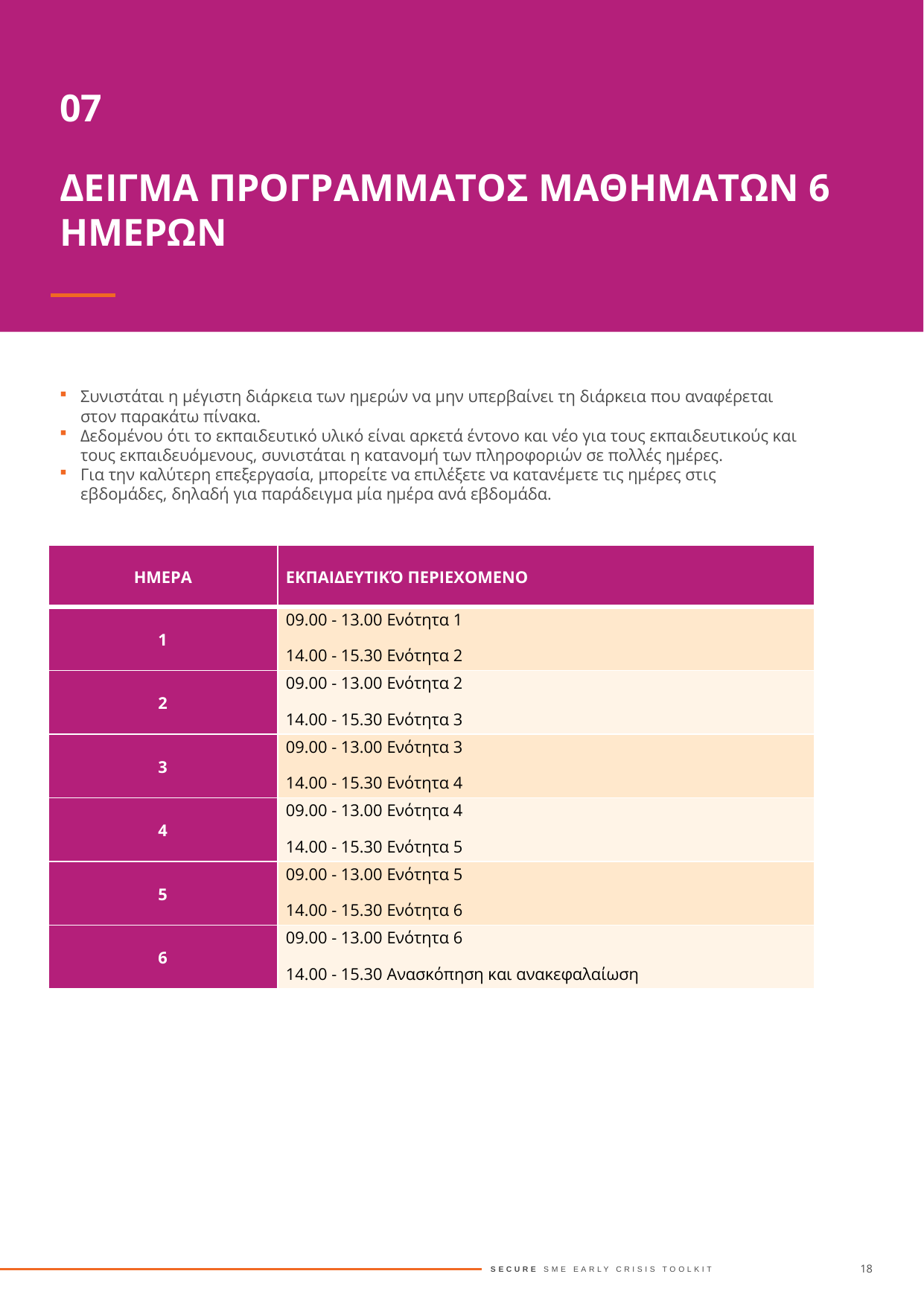

07
ΔΕΙΓΜΑ ΠΡΟΓΡΑΜΜΑΤΟΣ ΜΑΘΗΜΑΤΩΝ 6 ΗΜΕΡΩΝ
Συνιστάται η μέγιστη διάρκεια των ημερών να μην υπερβαίνει τη διάρκεια που αναφέρεται στον παρακάτω πίνακα.
Δεδομένου ότι το εκπαιδευτικό υλικό είναι αρκετά έντονο και νέο για τους εκπαιδευτικούς και τους εκπαιδευόμενους, συνιστάται η κατανομή των πληροφοριών σε πολλές ημέρες.
Για την καλύτερη επεξεργασία, μπορείτε να επιλέξετε να κατανέμετε τις ημέρες στις εβδομάδες, δηλαδή για παράδειγμα μία ημέρα ανά εβδομάδα.
| ΗΜΕΡΑ | ΕΚΠΑΙΔΕΥΤΙΚΌ ΠΕΡΙΕΧΟΜΕΝΟ |
| --- | --- |
| 1 | 09.00 - 13.00 Ενότητα 1 14.00 - 15.30 Ενότητα 2 |
| 2 | 09.00 - 13.00 Ενότητα 2 14.00 - 15.30 Ενότητα 3 |
| 3 | 09.00 - 13.00 Ενότητα 3 14.00 - 15.30 Ενότητα 4 |
| 4 | 09.00 - 13.00 Ενότητα 4 14.00 - 15.30 Ενότητα 5 |
| 5 | 09.00 - 13.00 Ενότητα 5 14.00 - 15.30 Ενότητα 6 |
| 6 | 09.00 - 13.00 Ενότητα 6 14.00 - 15.30 Ανασκόπηση και ανακεφαλαίωση |
18